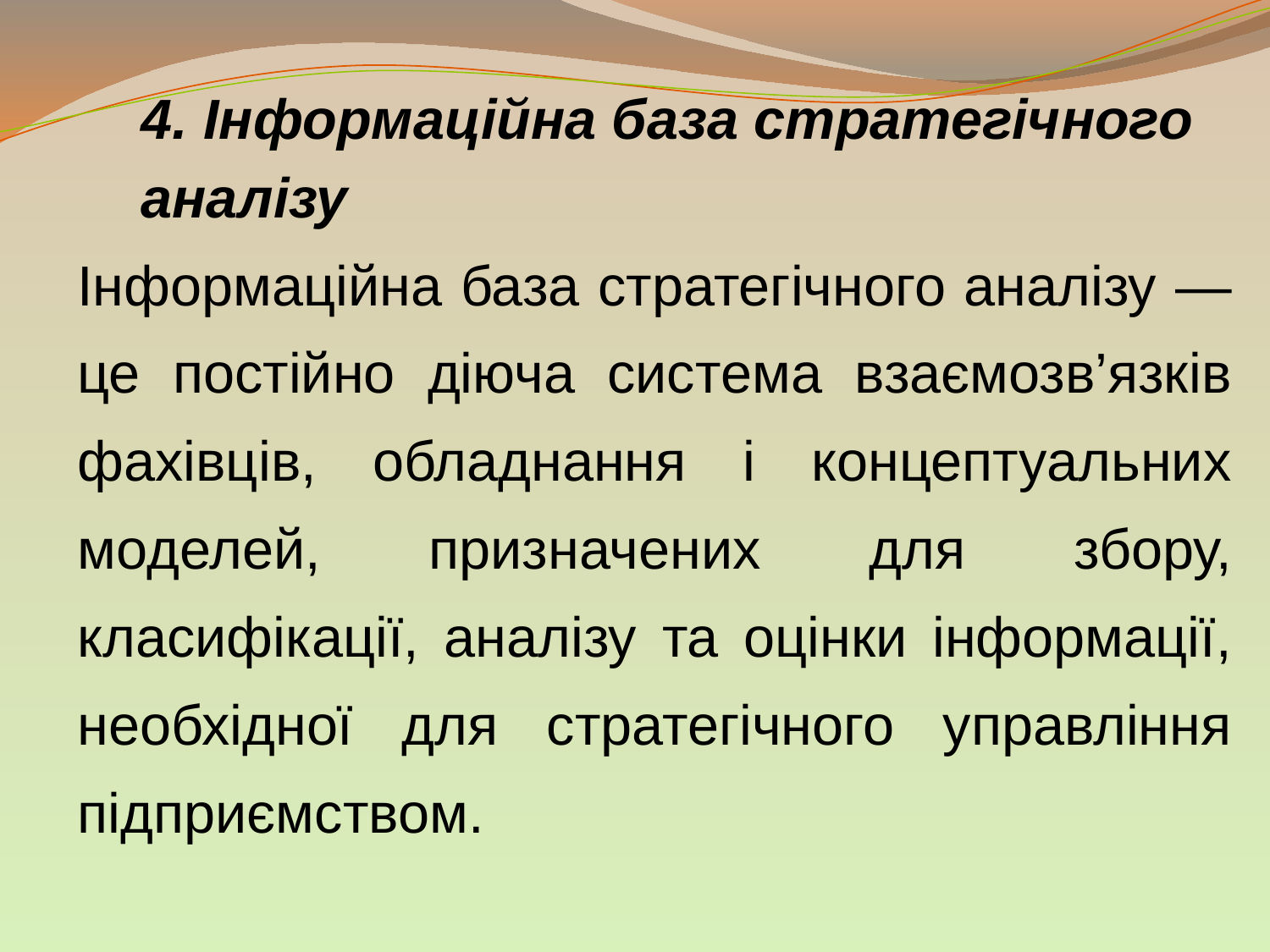

4. Інформаційна база стратегічного аналізу
Інформаційна база стратегічного аналізу — це постійно діюча система взаємозв’язків фахівців, обладнання і концептуальних моделей, призначених для збору, класифікації, аналізу та оцінки інформації, необхідної для стратегічного управління підприємством.